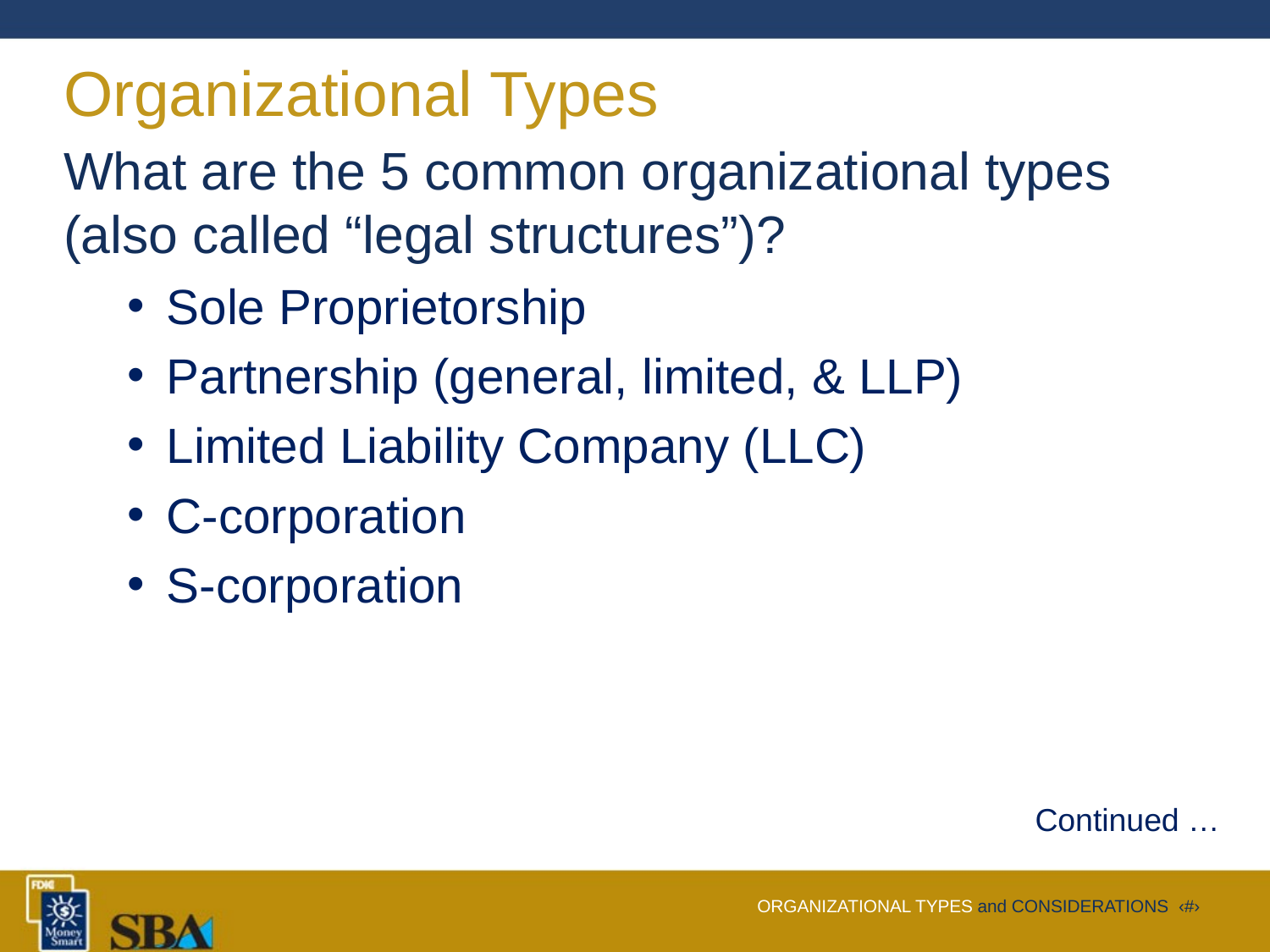

# Organizational Types
What are the 5 common organizational types (also called “legal structures”)?
Sole Proprietorship
Partnership (general, limited, & LLP)
Limited Liability Company (LLC)
C-corporation
S-corporation
Continued …